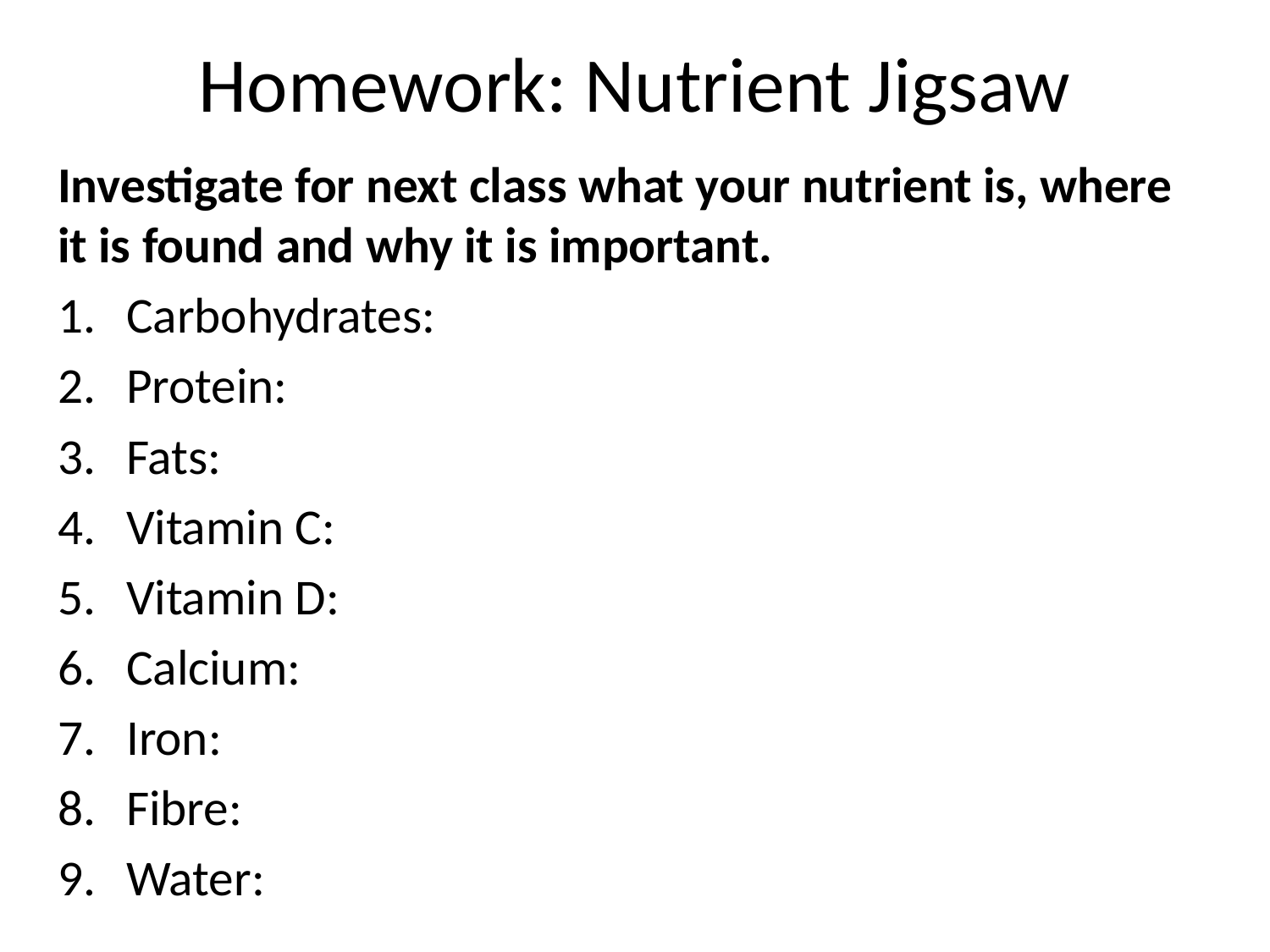

# Homework: Nutrient Jigsaw
Investigate for next class what your nutrient is, where it is found and why it is important.
Carbohydrates:
Protein:
Fats:
Vitamin C:
Vitamin D:
Calcium:
Iron:
Fibre:
Water: